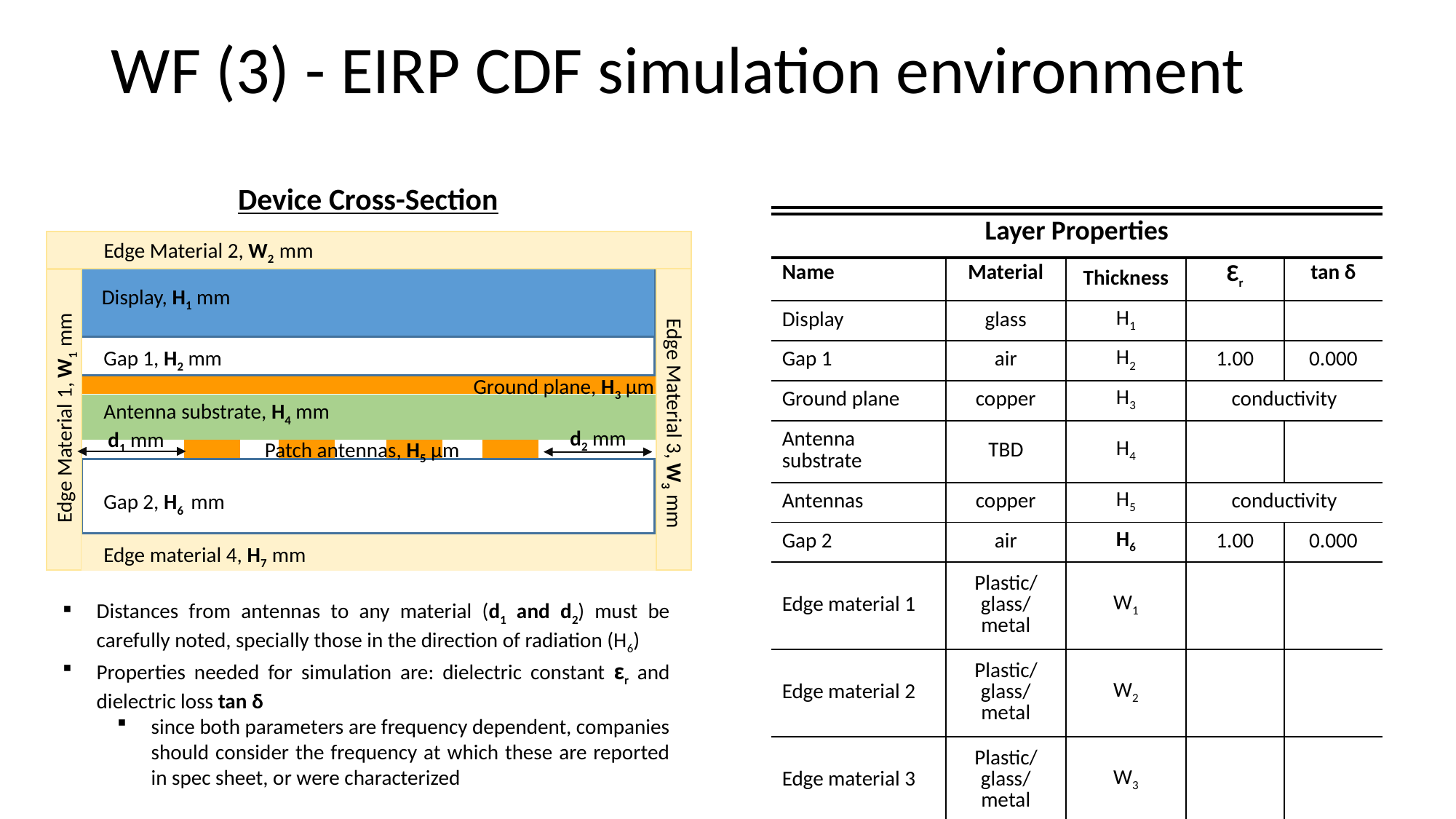

WF (3) - EIRP CDF simulation environment
Device Cross-Section
| Layer Properties |  |  |  |  |
| --- | --- | --- | --- | --- |
| Name | Material | Thickness | Ɛr | tan δ |
| Display | glass | H1 |  |  |
| Gap 1 | air | H2 | 1.00 | 0.000 |
| Ground plane | copper | H3 | conductivity |  |
| Antenna substrate | TBD | H4 |  |  |
| Antennas | copper | H5 | conductivity |  |
| Gap 2 | air | H6 | 1.00 | 0.000 |
| Edge material 1 | Plastic/glass/metal | W1 |  |  |
| Edge material 2 | Plastic/glass/metal | W2 |  |  |
| Edge material 3 | Plastic/glass/metal | W3 |  |  |
| Edge material 4 | Plastic/glass/metal | W4 |  |  |
Edge Material 2, W2  mm

Display, H1 mm

Gap 1, H2 mm

Antenna substrate, H4 mm

Edge Material 1, W1  mm
Patch antennas, H5 μm

Gap 2, H6  mm

Edge material 4, H7  mm
Ground plane, H3 μm

Edge Material 3, W3  mm
d2 mm
d1 mm
Distances from antennas to any material (d1 and d2) must be carefully noted, specially those in the direction of radiation (H6)
Properties needed for simulation are: dielectric constant ɛr and dielectric loss tan δ
since both parameters are frequency dependent, companies should consider the frequency at which these are reported in spec sheet, or were characterized